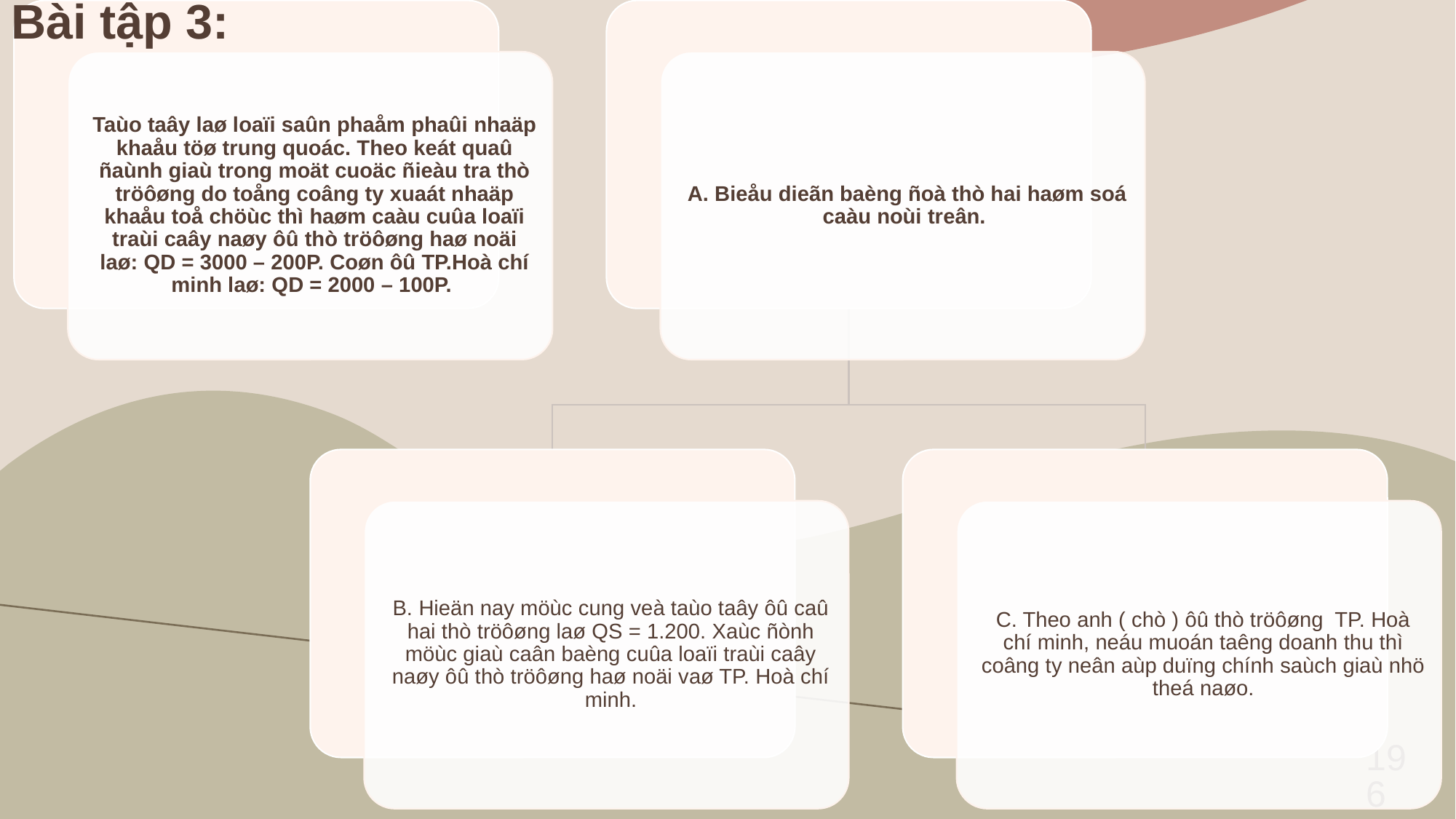

Taùo taây laø loaïi saûn phaåm phaûi nhaäp khaåu töø trung quoác. Theo keát quaû ñaùnh giaù trong moät cuoäc ñieàu tra thò tröôøng do toång coâng ty xuaát nhaäp khaåu toå chöùc thì haøm caàu cuûa loaïi traùi caây naøy ôû thò tröôøng haø noäi laø: QD = 3000 – 200P. Coøn ôû TP.Hoà chí minh laø: QD = 2000 – 100P.
A. Bieåu dieãn baèng ñoà thò hai haøm soá caàu noùi treân.
B. Hieän nay möùc cung veà taùo taây ôû caû hai thò tröôøng laø QS = 1.200. Xaùc ñònh möùc giaù caân baèng cuûa loaïi traùi caây naøy ôû thò tröôøng haø noäi vaø TP. Hoà chí minh.
C. Theo anh ( chò ) ôû thò tröôøng  TP. Hoà chí minh, neáu muoán taêng doanh thu thì coâng ty neân aùp duïng chính saùch giaù nhö theá naøo.
Bài tập 3:
Bài tập 3:
196